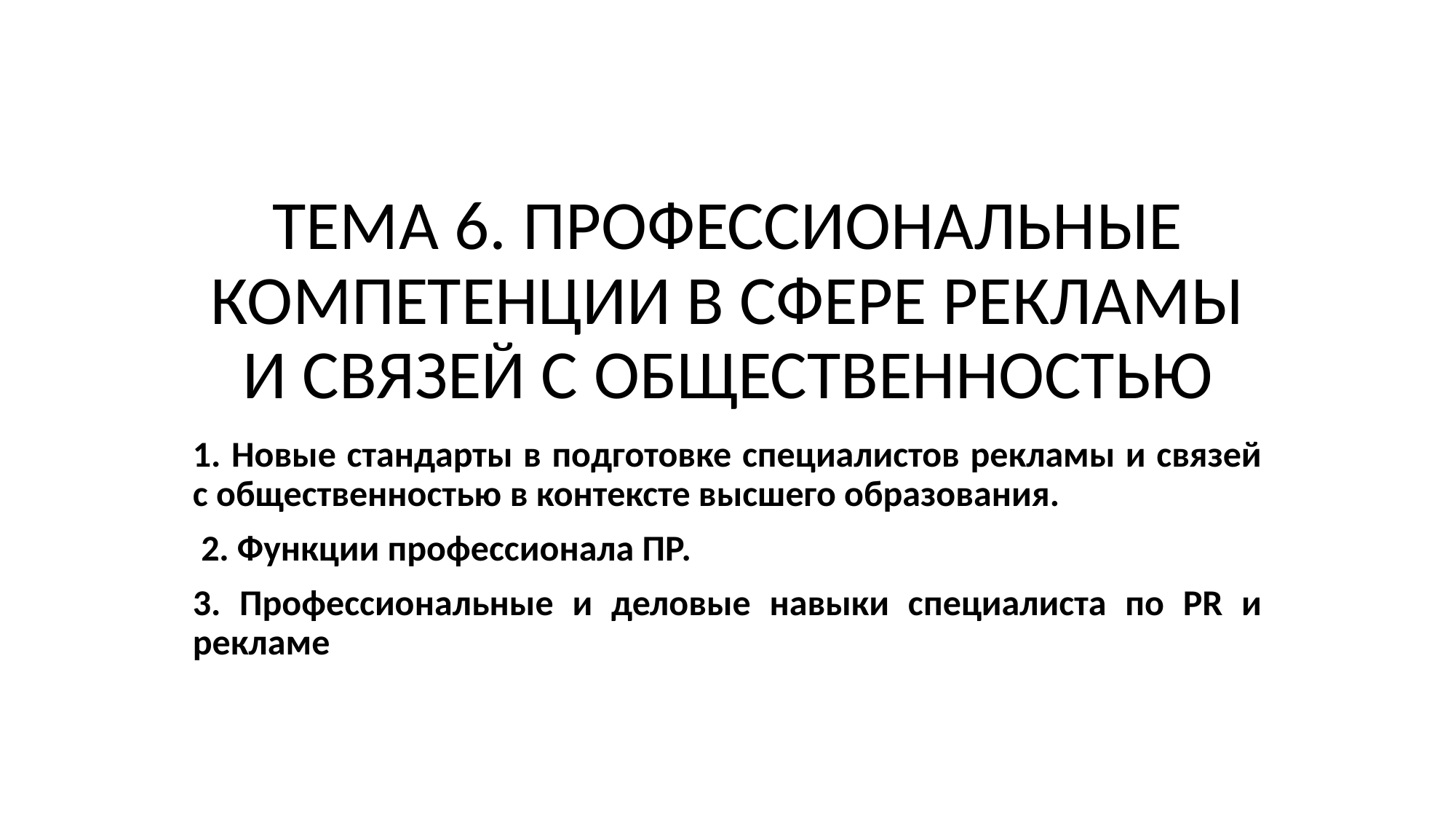

# ТЕМА 6. ПРОФЕССИОНАЛЬНЫЕ КОМПЕТЕНЦИИ В СФЕРЕ РЕКЛАМЫ И СВЯЗЕЙ С ОБЩЕСТВЕННОСТЬЮ
1. Новые стандарты в подготовке специалистов рекламы и связей с общественностью в контексте высшего образования.
 2. Функции профессионала ПР.
3. Профессиональные и деловые навыки специалиста по PR и рекламе